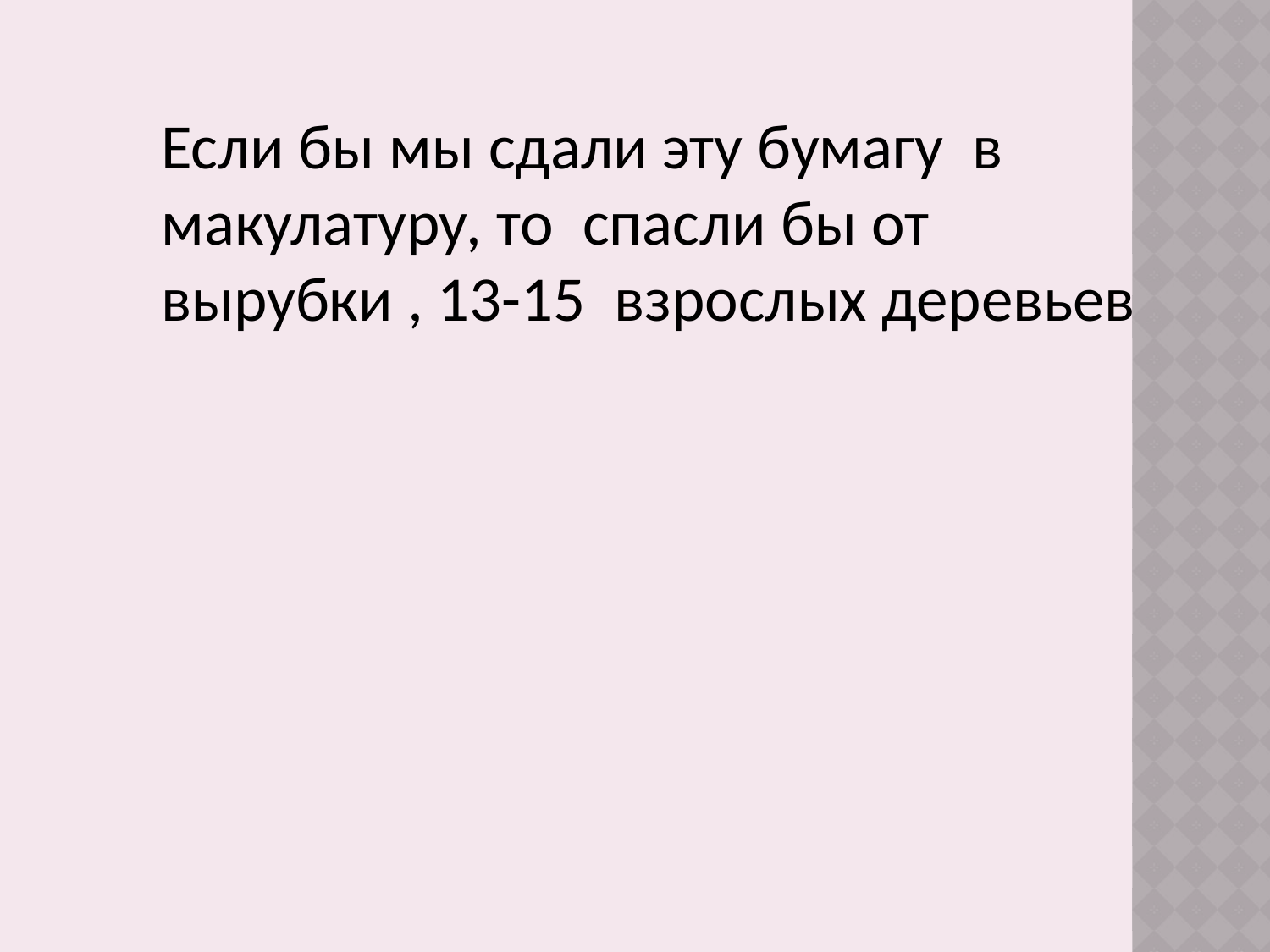

Если бы мы сдали эту бумагу  в макулатуру, то  спасли бы от вырубки , 13-15  взрослых деревьев